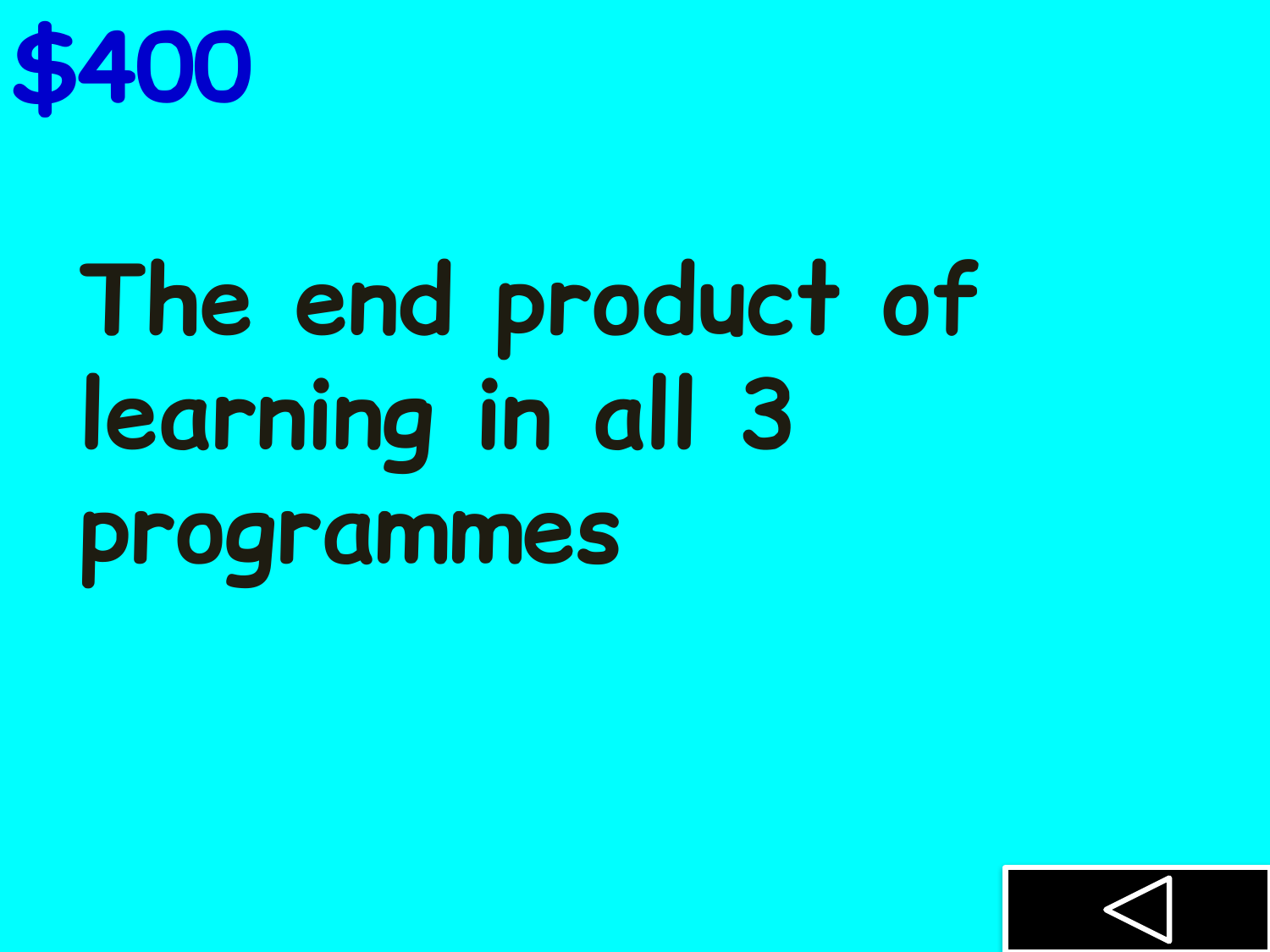

$400
The end product of learning in all 3 programmes